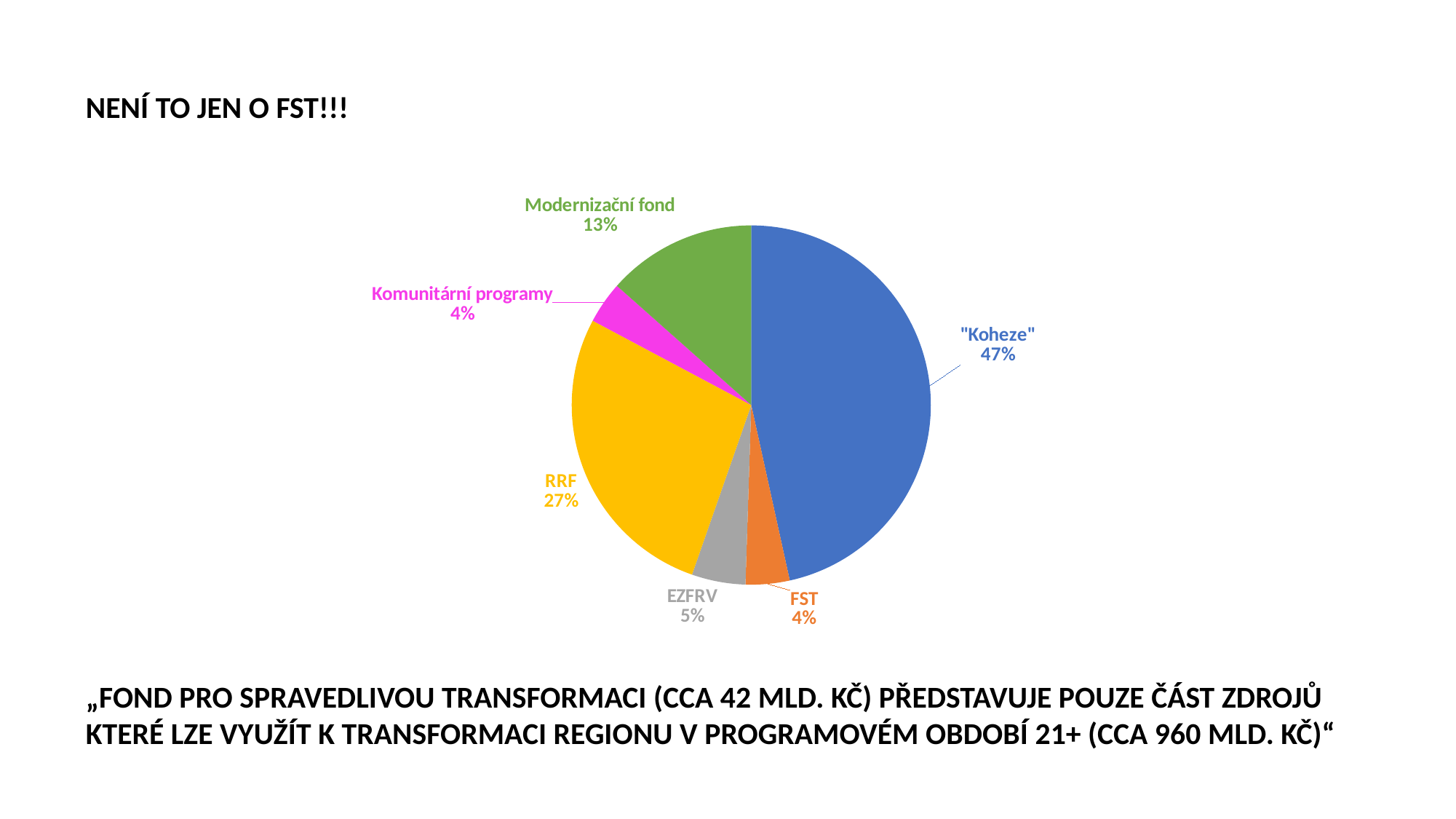

# Není to jen o FST!!!

### Chart

| Category |  |
|---|---|
| "Koheze" | 17.3 |
| FST | 1.47 |
| EZFRV | 1.8 |
| RRF | 10.19 |
| Komunitární programy | 1.4 |
| Modernizační fond | 5.0 |
„Fond pro spravedlivou transformaci (cca 42 mld. Kč) představuje pouze část zdrojů které lze využít k transformaci regionu v programovém období 21+ (cca 960 mld. Kč)“